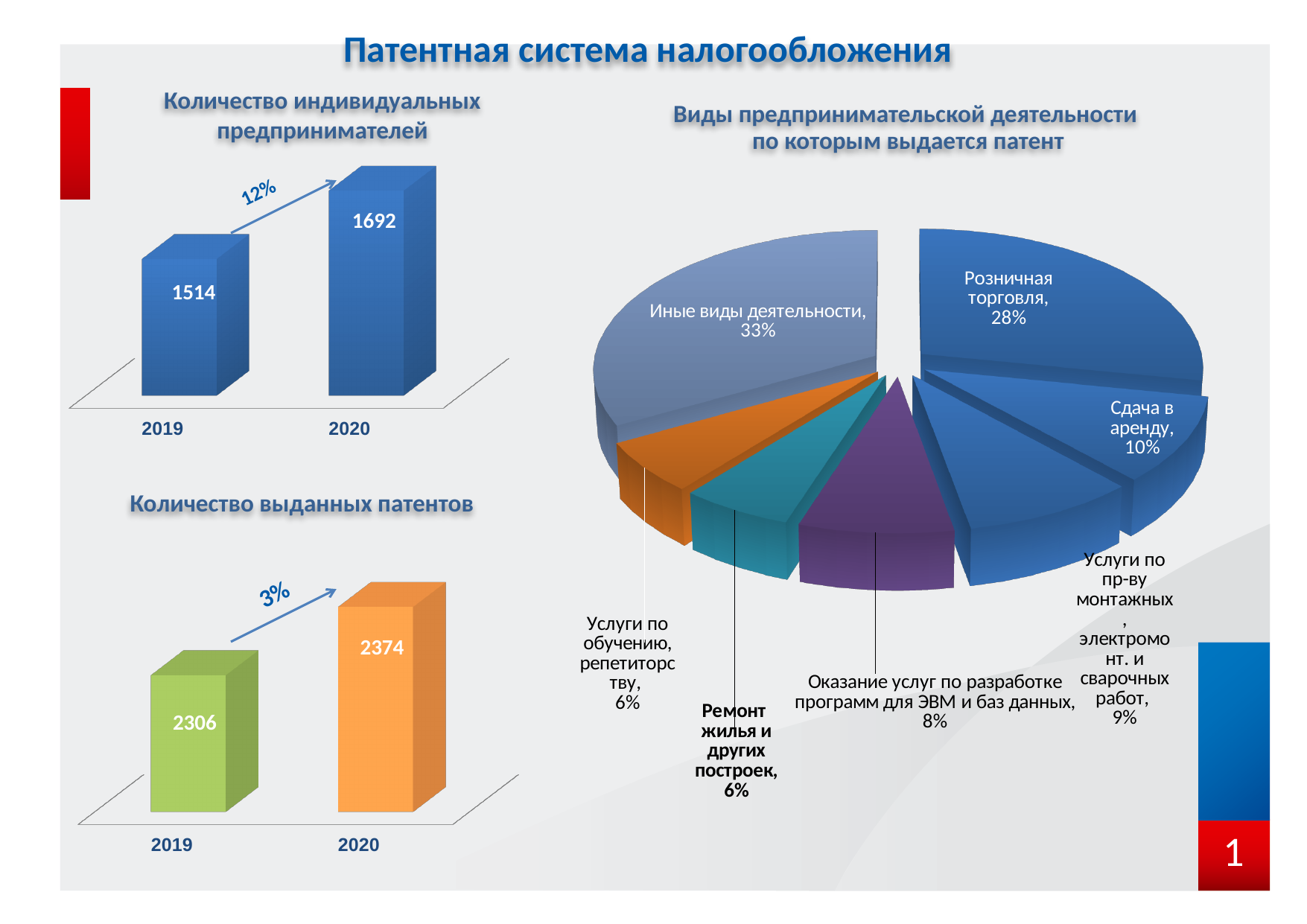

Патентная система налогообложения

[unsupported chart]

Виды предпринимательской деятельности
по которым выдается патент
Количество индивидуальных предпринимателей

[unsupported chart]

1692
1514

[unsupported chart]

Количество выданных патентов
3%
2374
2306
1